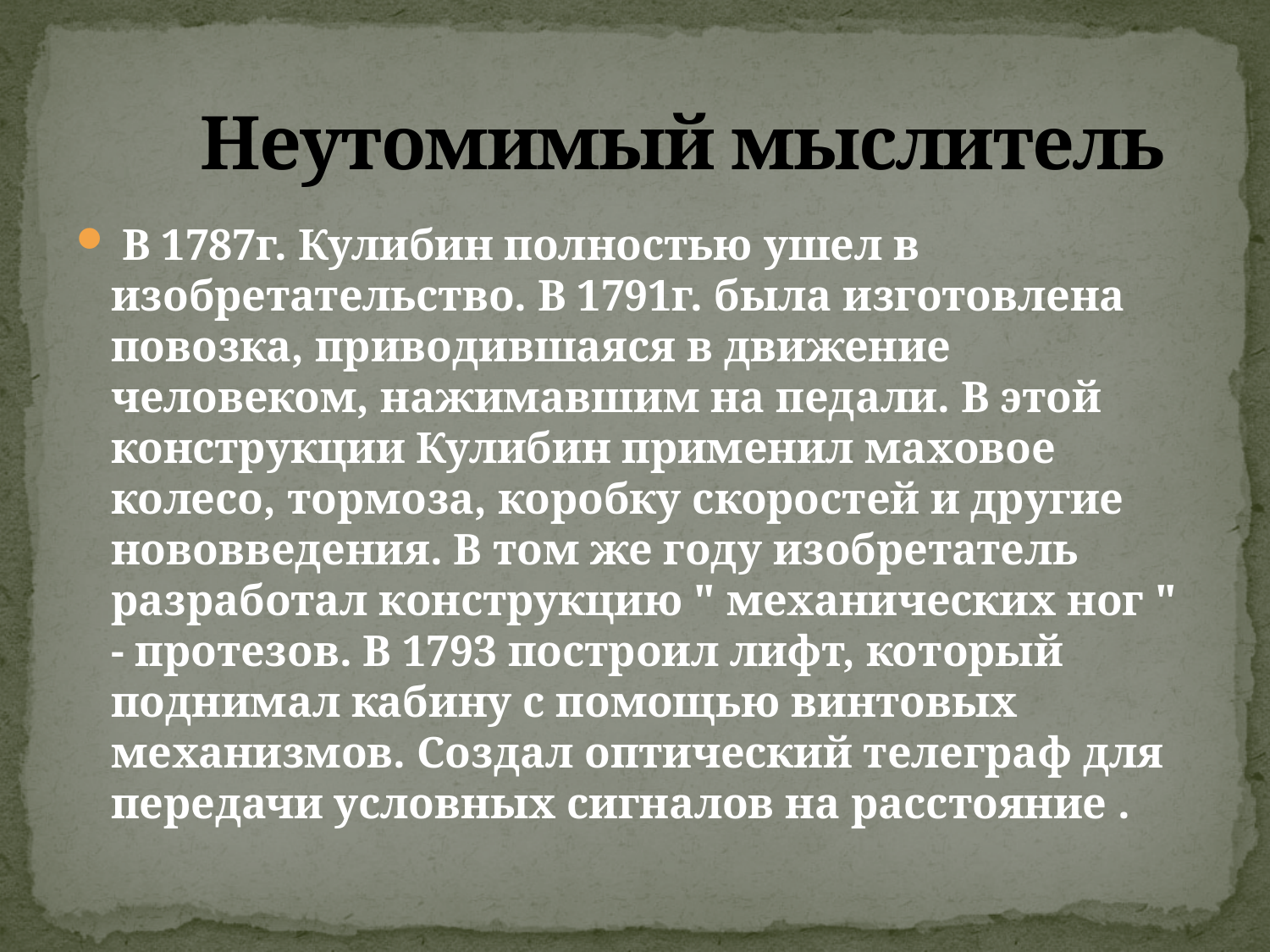

# Неутомимый мыслитель
 В 1787г. Кулибин полностью ушел в изобретательство. В 1791г. была изготовлена повозка, приводившаяся в движение человеком, нажимавшим на педали. В этой конструкции Кулибин применил маховое колесо, тормоза, коробку скоростей и другие нововведения. В том же году изобретатель разработал конструкцию " механических ног " - протезов. В 1793 построил лифт, который поднимал кабину с помощью винтовых механизмов. Создал оптический телеграф для передачи условных сигналов на расстояние .